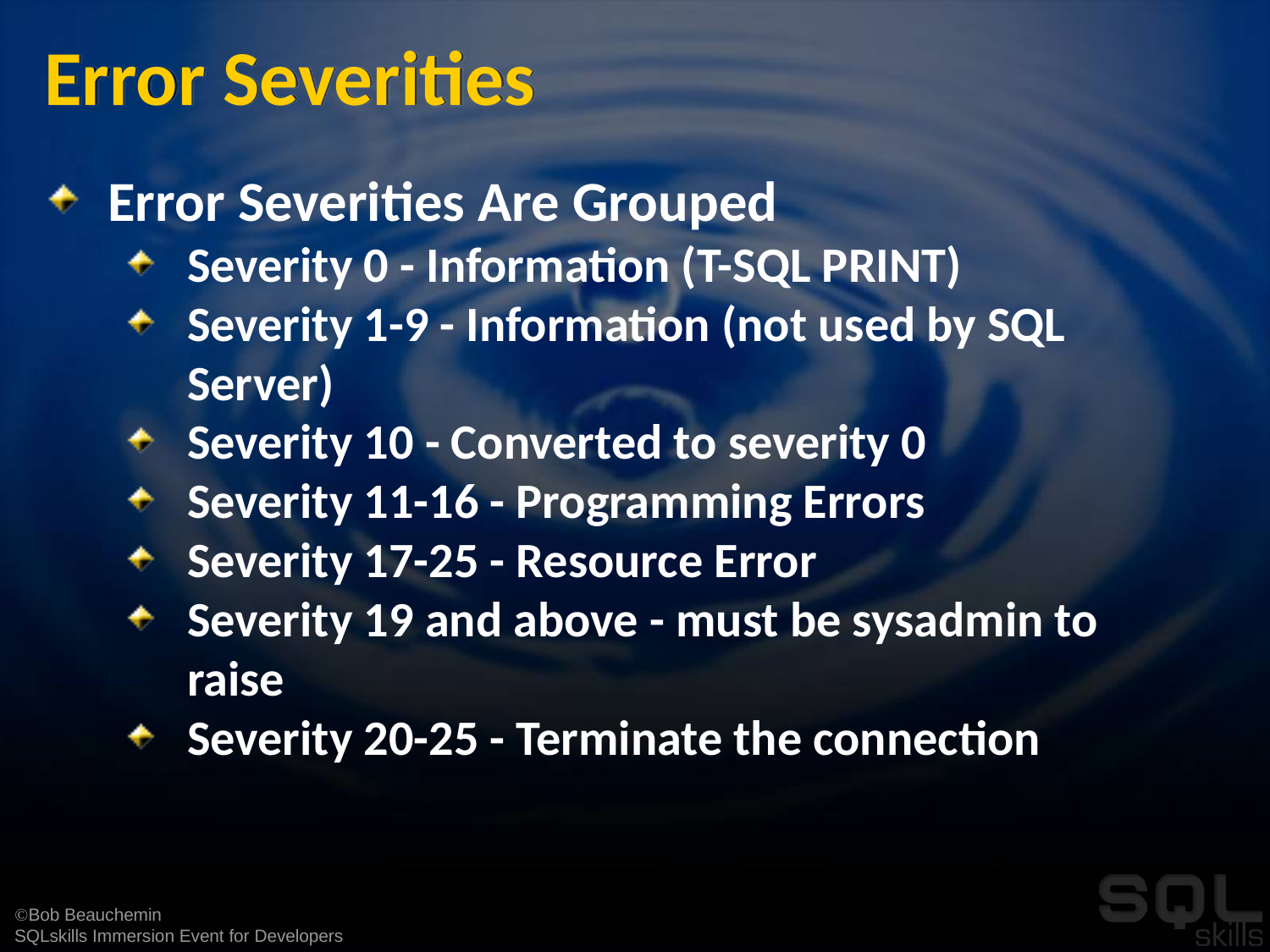

# Error Severities
Error Severities Are Grouped
Severity 0 - Information (T-SQL PRINT)
Severity 1-9 - Information (not used by SQL Server)
Severity 10 - Converted to severity 0
Severity 11-16 - Programming Errors
Severity 17-25 - Resource Error
Severity 19 and above - must be sysadmin to raise
Severity 20-25 - Terminate the connection